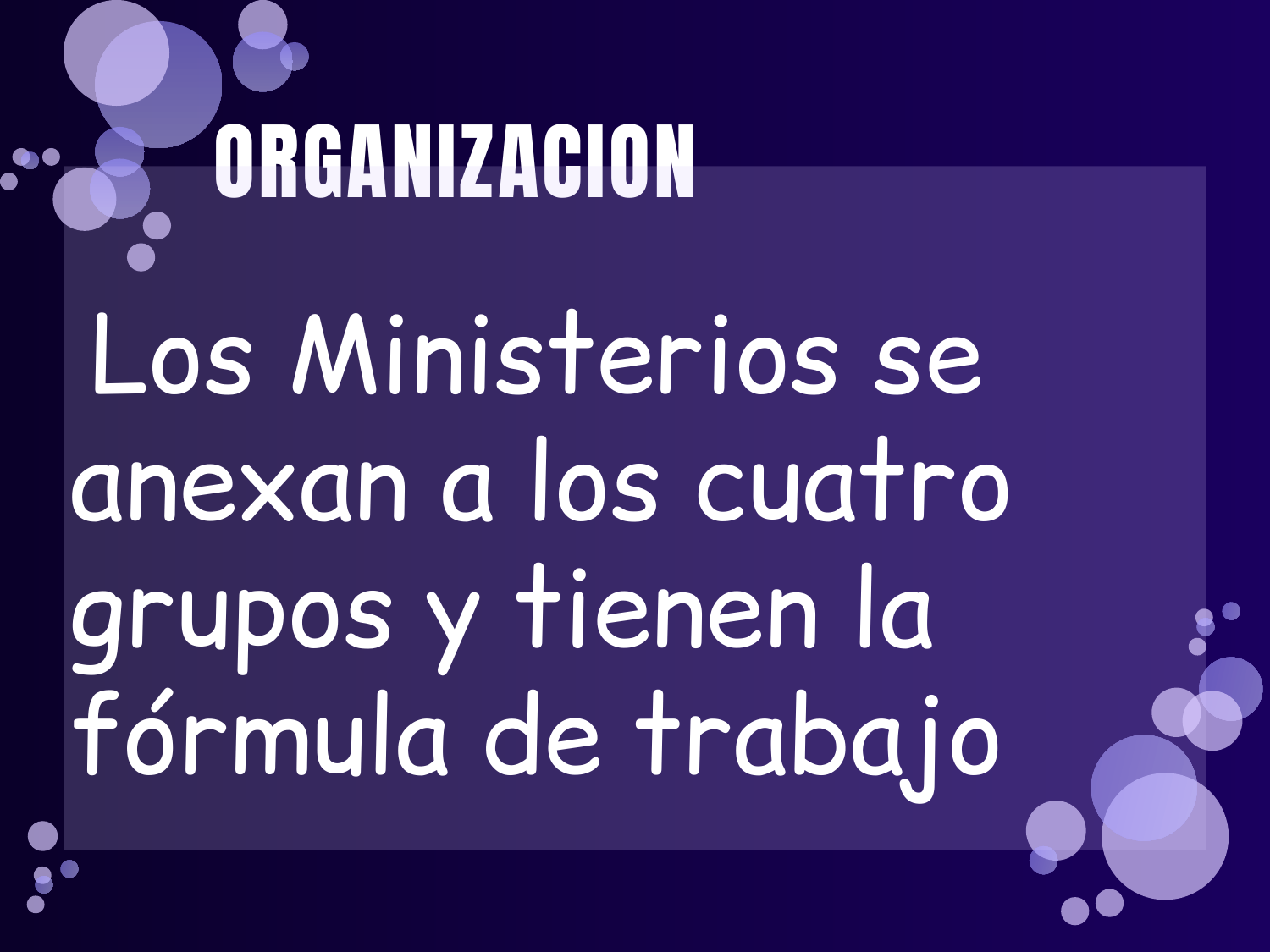

# ORGANIZACION

 Los Ministerios se anexan a los cuatro grupos y tienen la fórmula de trabajo